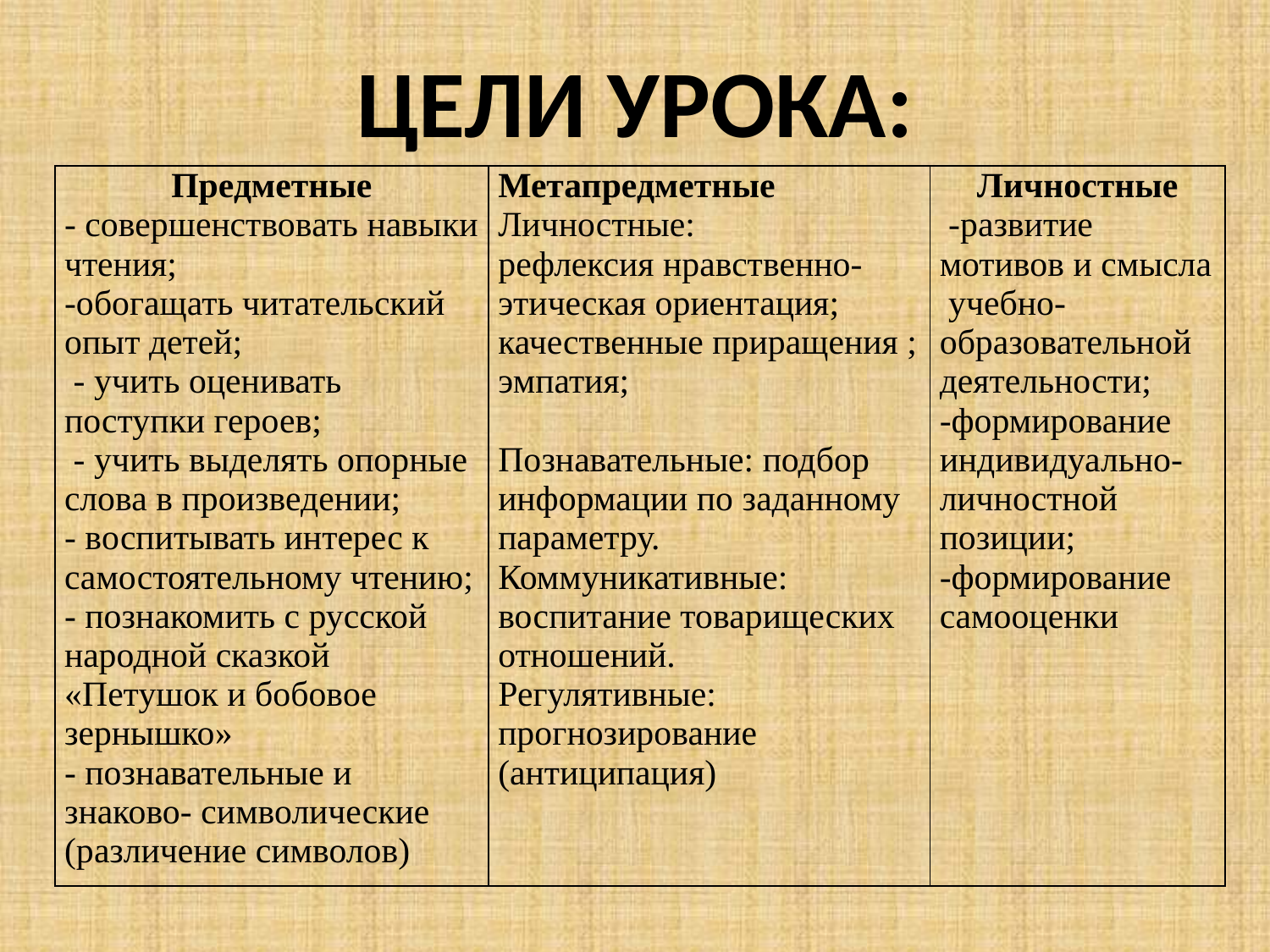

Цели урока:
| Предметные - совершенствовать навыки чтения; -обогащать читательский опыт детей; - учить оценивать поступки героев; - учить выделять опорные слова в произведении; - воспитывать интерес к самостоятельному чтению; - познакомить с русской народной сказкой «Петушок и бобовое зернышко» - познавательные и знаково- символические (различение символов) | Метапредметные Личностные: рефлексия нравственно-этическая ориентация; качественные приращения ; эмпатия; Познавательные: подбор информации по заданному параметру. Коммуникативные: воспитание товарищеских отношений. Регулятивные: прогнозирование (антиципация) | Личностные -развитие мотивов и смысла учебно-образовательной деятельности; -формирование индивидуально-личностной позиции; -формирование самооценки |
| --- | --- | --- |